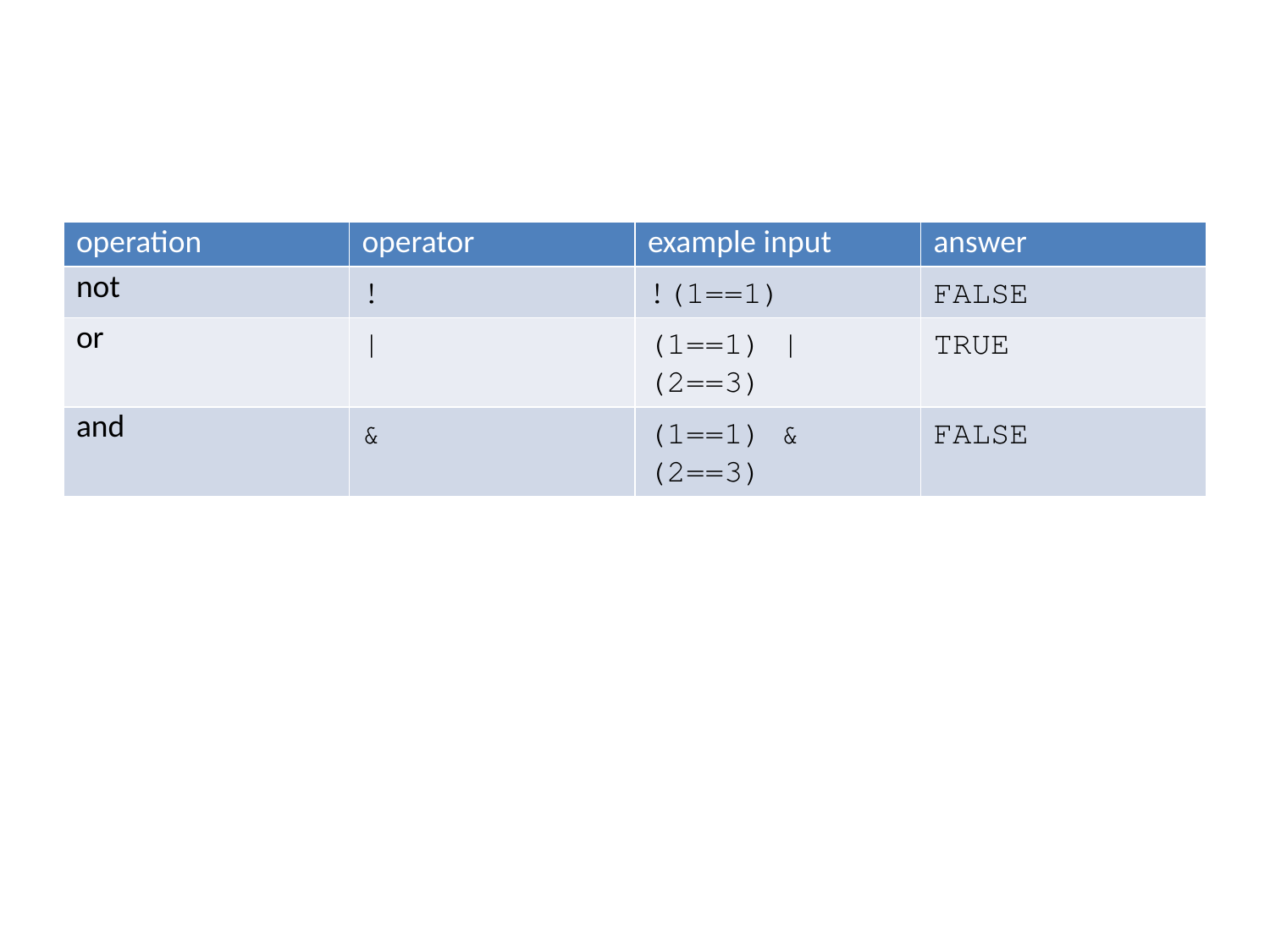

| operation | operator | example input | answer |
| --- | --- | --- | --- |
| not | ! | !(1==1) | FALSE |
| or | | | (1==1) | (2==3) | TRUE |
| and | & | (1==1) & (2==3) | FALSE |